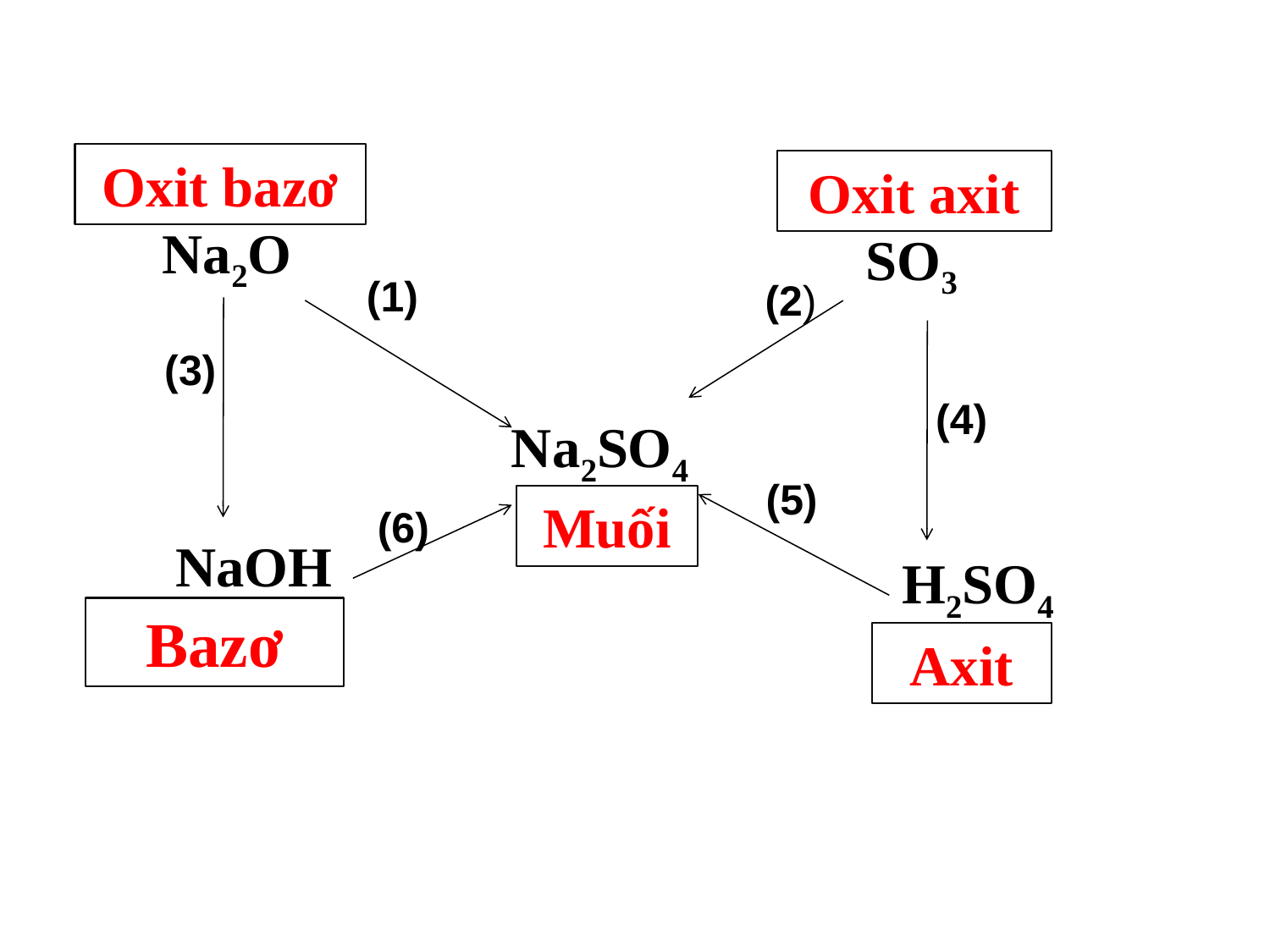

Oxit bazơ
Oxit axit
Na2O
SO3
(1)
(2)
(3)
(4)
             Na2SO4
(5)
(6)
NaOH
H2SO4
Muối
Bazơ
Axit